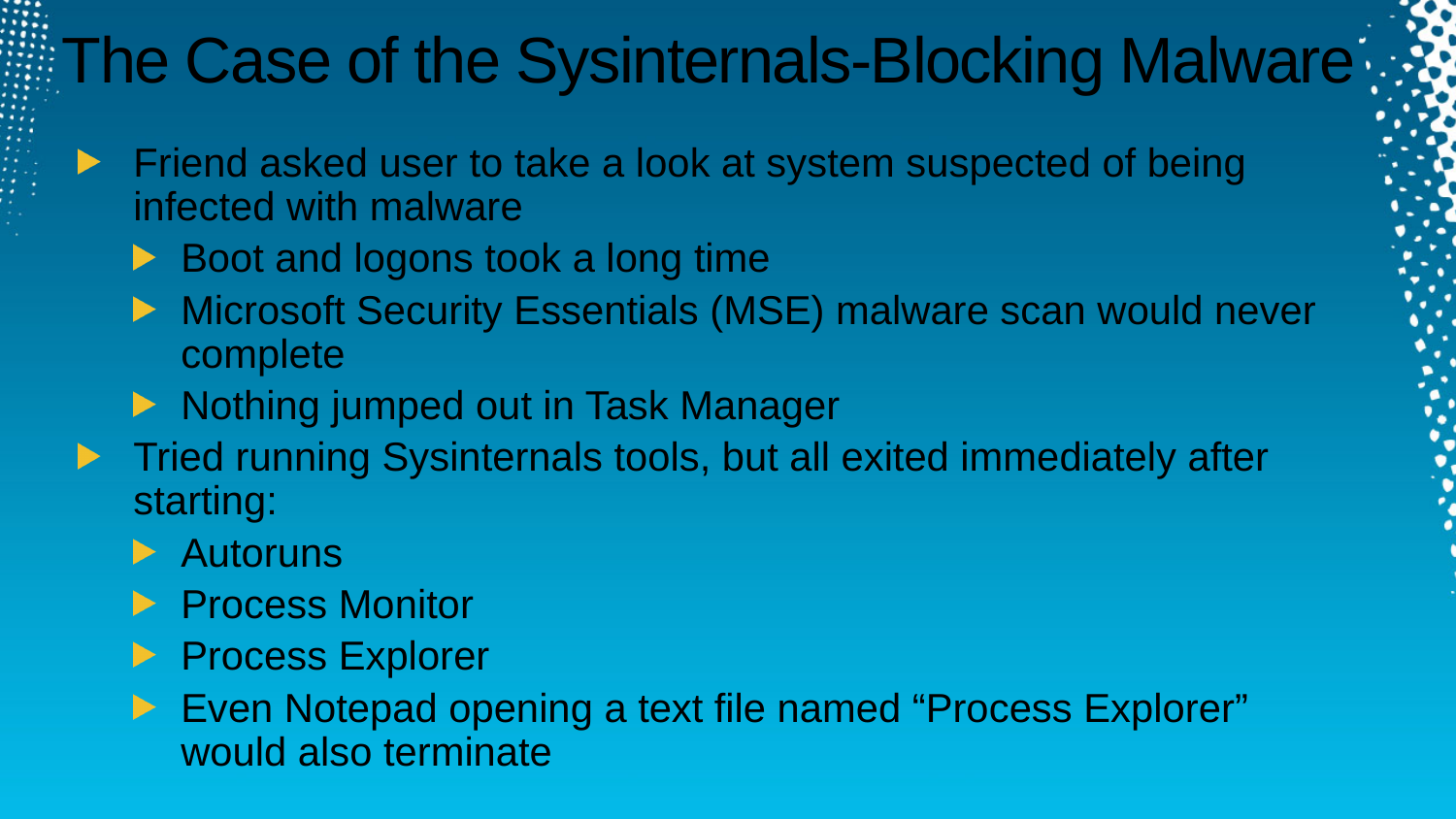

# The Case of the Sysinternals-Blocking Malware
Friend asked user to take a look at system suspected of being infected with malware
Boot and logons took a long time
Microsoft Security Essentials (MSE) malware scan would never complete
Nothing jumped out in Task Manager
Tried running Sysinternals tools, but all exited immediately after starting:
Autoruns
Process Monitor
Process Explorer
Even Notepad opening a text file named “Process Explorer” would also terminate